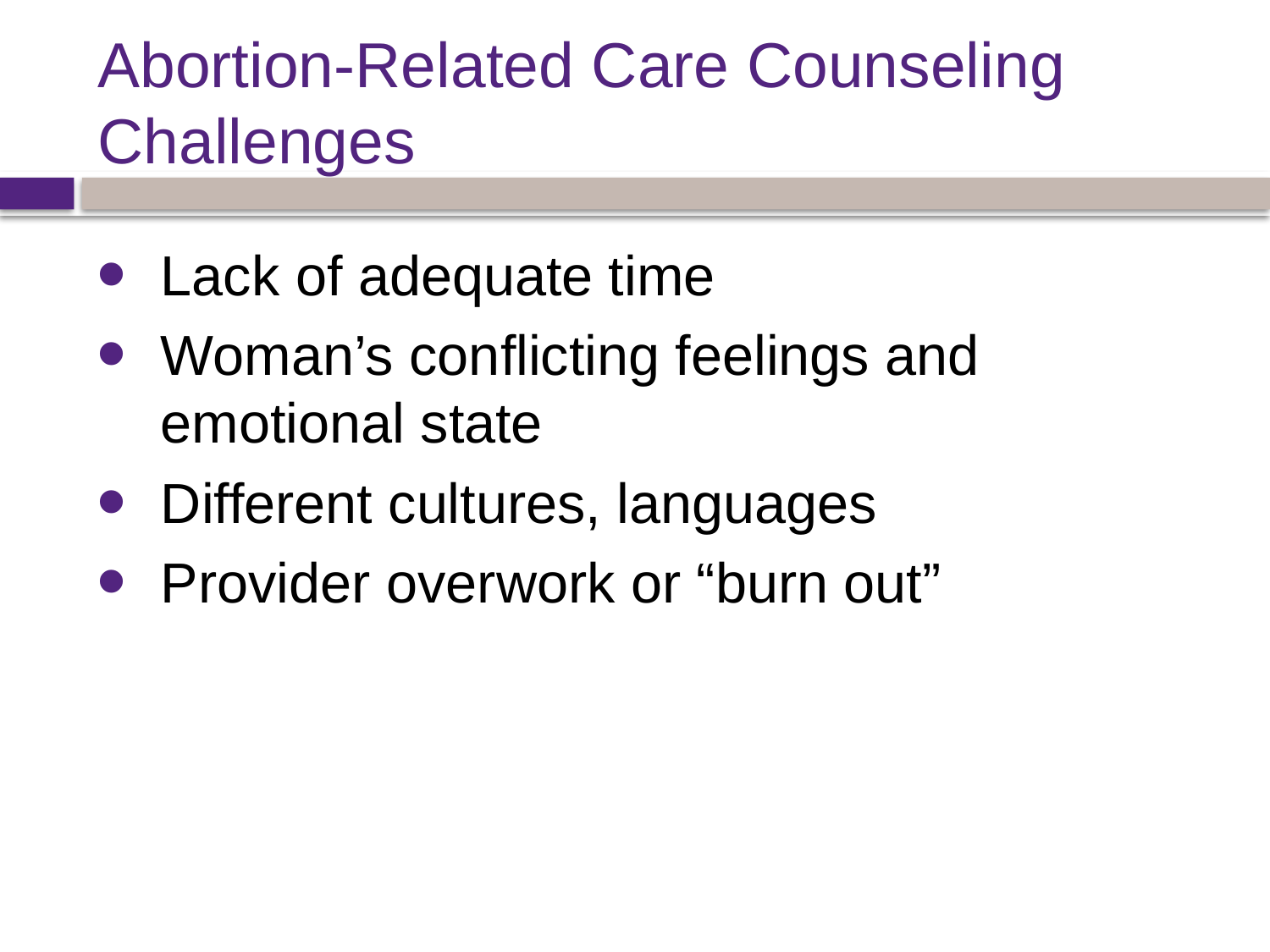

# Abortion-Related Care Counseling Challenges
Lack of adequate time
Woman’s conflicting feelings and emotional state
Different cultures, languages
Provider overwork or “burn out”